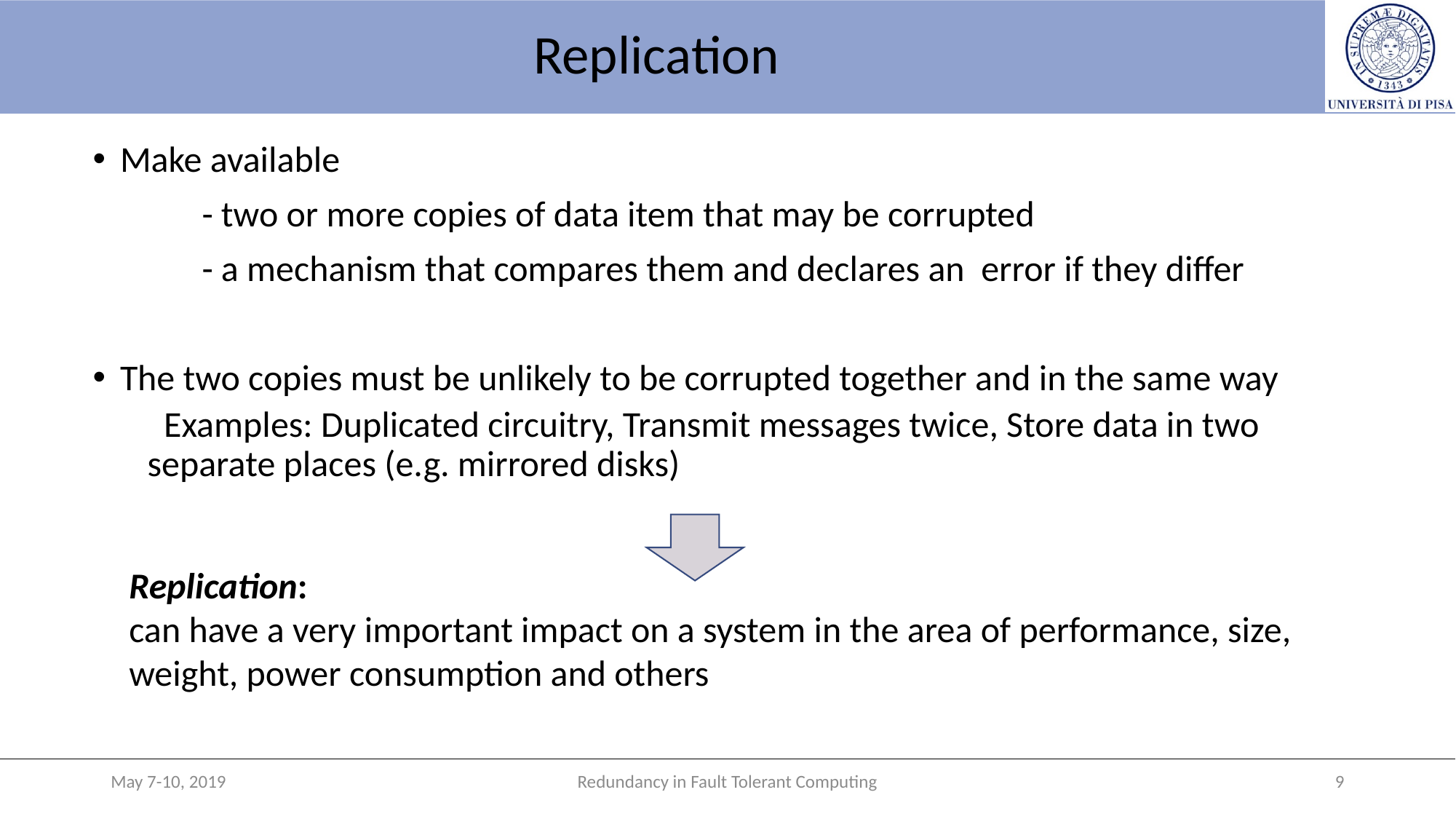

# Replication
Make available
	- two or more copies of data item that may be corrupted
	- a mechanism that compares them and declares an  error if they differ

The two copies must be unlikely to be corrupted together and in the same way
  Examples: Duplicated circuitry, Transmit messages twice, Store data in two separate places (e.g. mirrored disks)

Replication:
can have a very important impact on a system in the area of performance, size, weight, power consumption and others
May 7-10, 2019
Redundancy in Fault Tolerant Computing
9